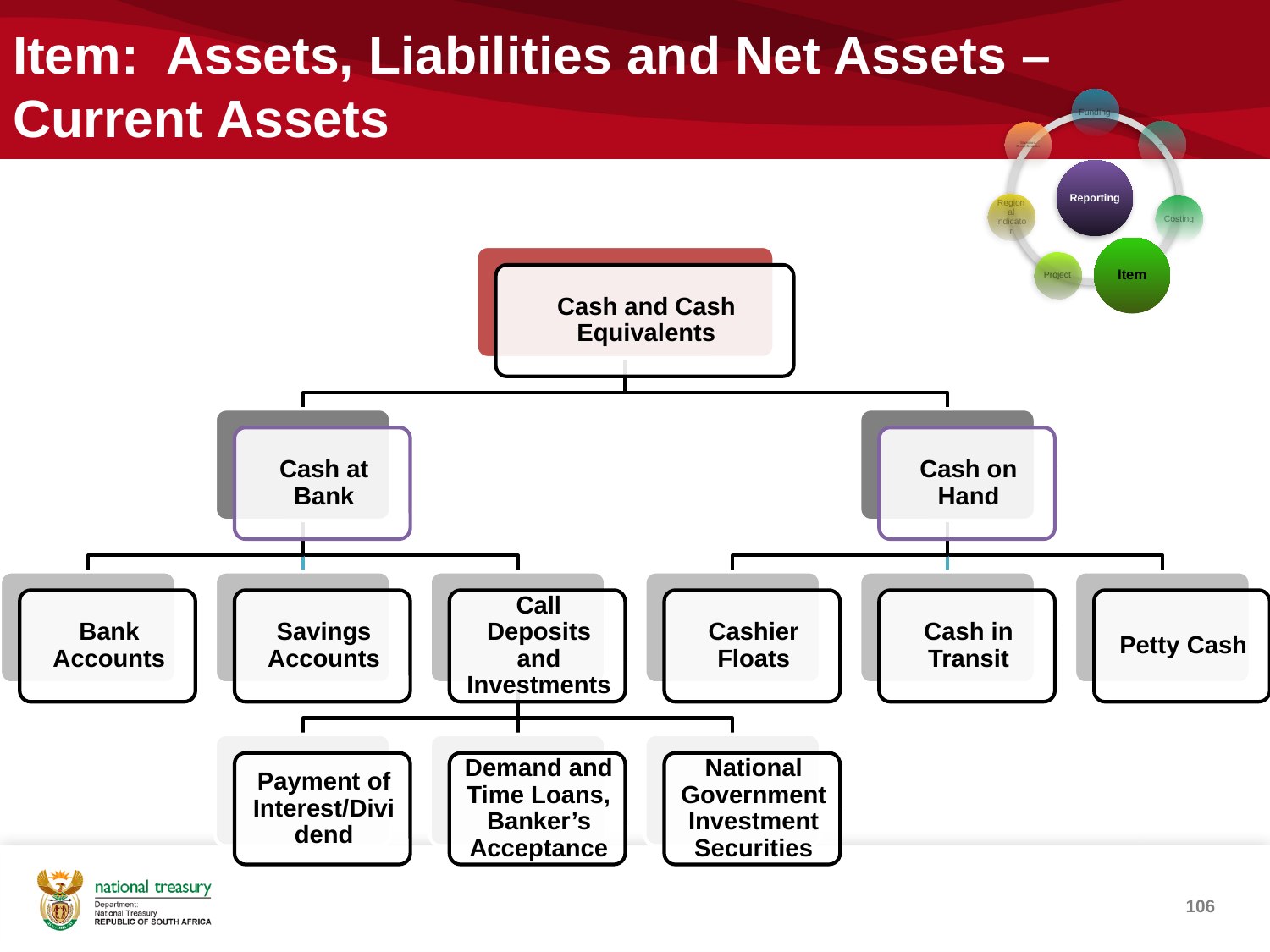

# Item:  Assets, Liabilities and Net Assets – Current Assets
Reporting
Funding
Function
Costing
Item
Project
Regional Indicator
Standard Classification
Cash and Cash Equivalents
Cash at Bank
Bank Accounts
Savings Accounts
Call Deposits and Investments
Payment of Interest/Dividend
Demand and Time Loans, Banker’s Acceptance
National Government Investment Securities
Cash on Hand
Cashier Floats
Cash in Transit
Petty Cash

106